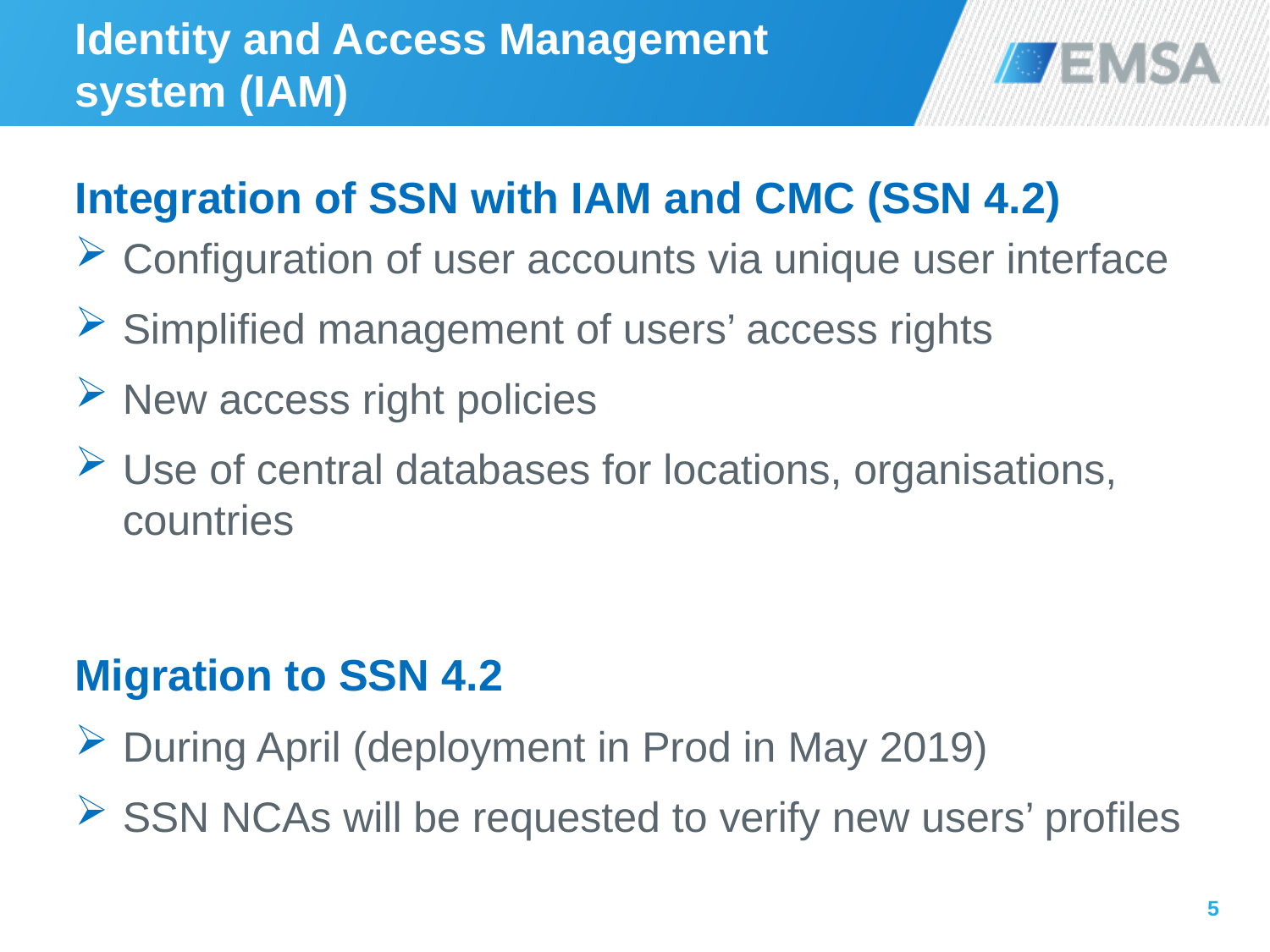

# Identity and Access Management system (IAM)
Integration of SSN with IAM and CMC (SSN 4.2)
Configuration of user accounts via unique user interface
Simplified management of users’ access rights
New access right policies
Use of central databases for locations, organisations, countries

Migration to SSN 4.2
During April (deployment in Prod in May 2019)
SSN NCAs will be requested to verify new users’ profiles

5